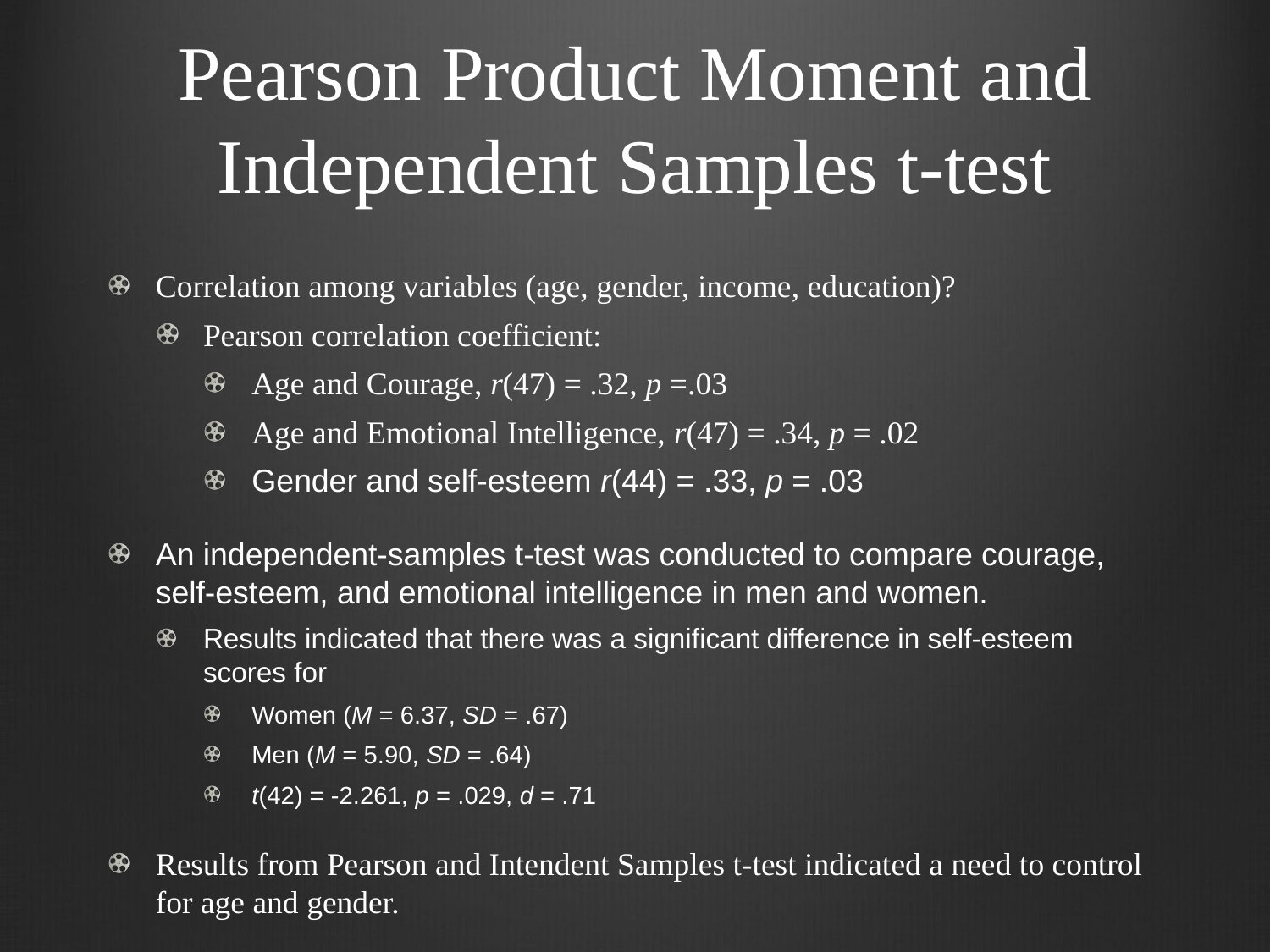

# Pearson Product Moment and Independent Samples t-test
Correlation among variables (age, gender, income, education)?
Pearson correlation coefficient:
Age and Courage, r(47) = .32, p =.03
Age and Emotional Intelligence, r(47) = .34, p = .02
Gender and self-esteem r(44) = .33, p = .03
An independent-samples t-test was conducted to compare courage, self-esteem, and emotional intelligence in men and women.
Results indicated that there was a significant difference in self-esteem scores for
Women (M = 6.37, SD = .67)
Men (M = 5.90, SD = .64)
t(42) = -2.261, p = .029, d = .71
Results from Pearson and Intendent Samples t-test indicated a need to control for age and gender.